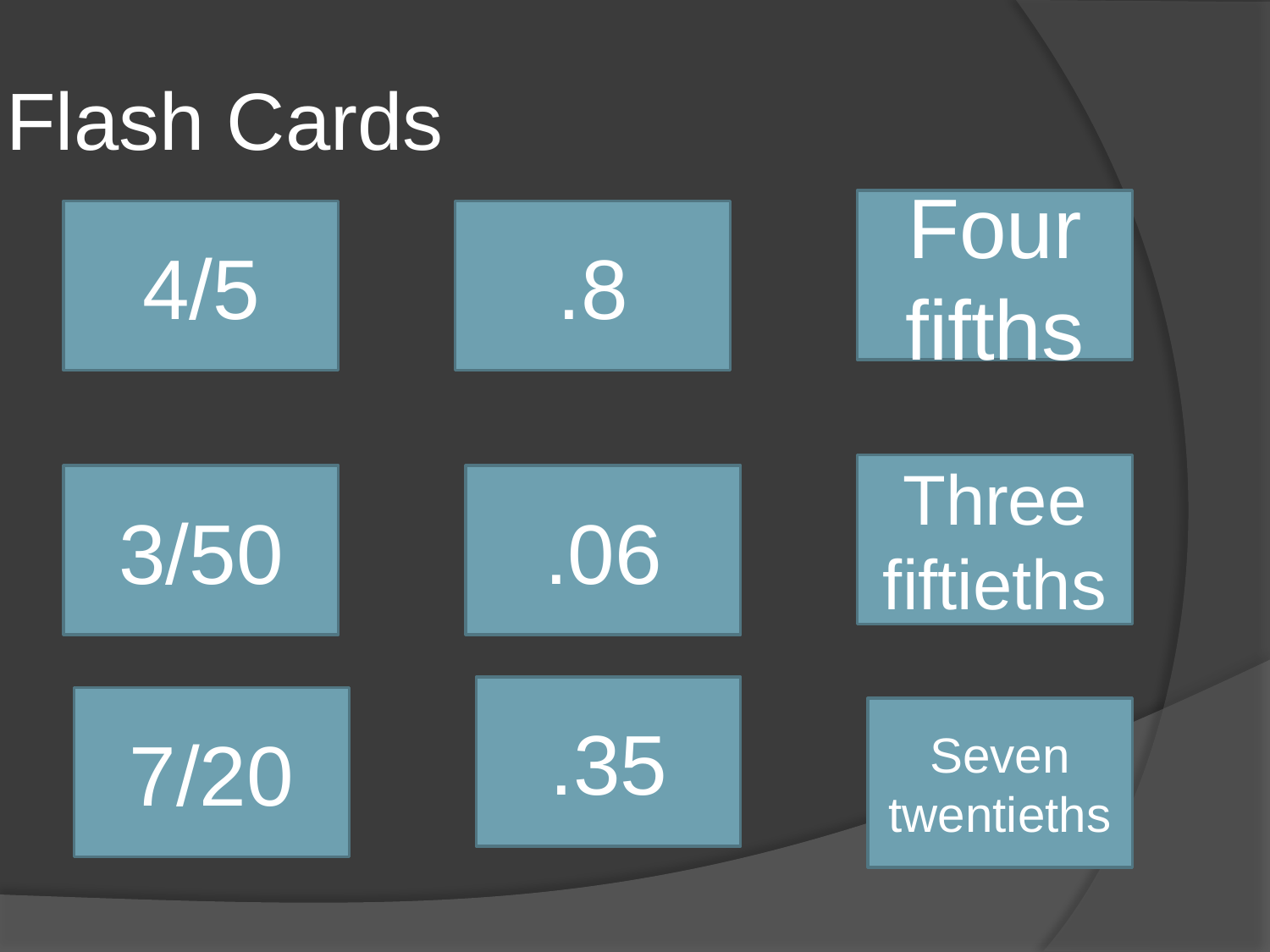

`1
# Flash Cards
Four fifths
4/5
.8
Three fiftieths
3/50
.06
.35
7/20
Seven twentieths